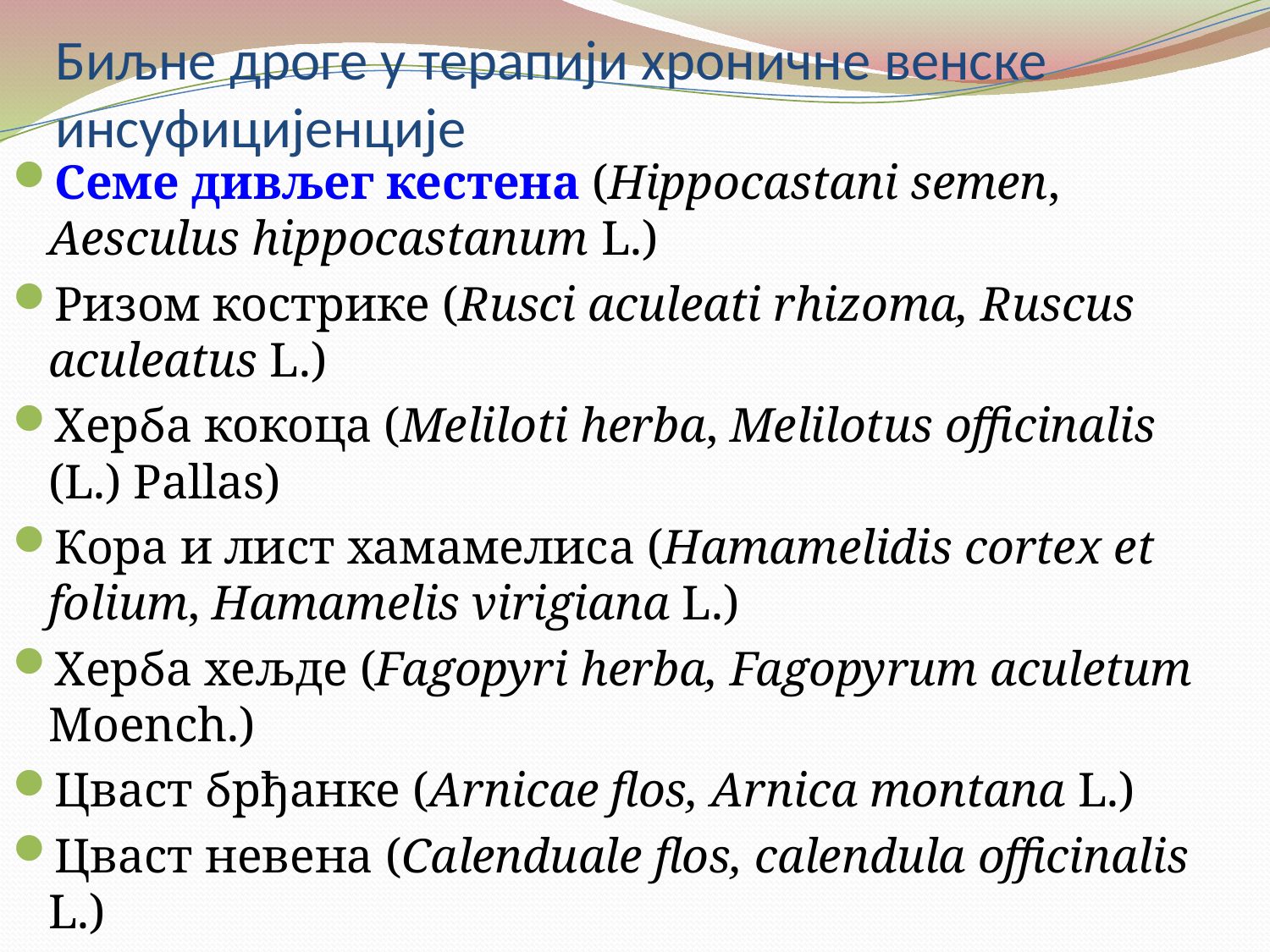

# Биљне дроге у терапији хроничне венске инсуфицијенције
Семе дивљег кестена (Hippocastani semen, Aesculus hippocastanum L.)
Ризом кострике (Rusci aculeati rhizoma, Ruscus aculeatus L.)
Херба кокоца (Meliloti herba, Melilotus officinalis (L.) Pallas)
Кора и лист хамамелиса (Hamamelidis cortex et folium, Hamamelis virigiana L.)
Херба хељде (Fagopyri herba, Fagopyrum aculetum Moench.)
Цваст брђанке (Arnicae flos, Arnica montana L.)
Цваст невена (Calenduale flos, calendula officinalis L.)